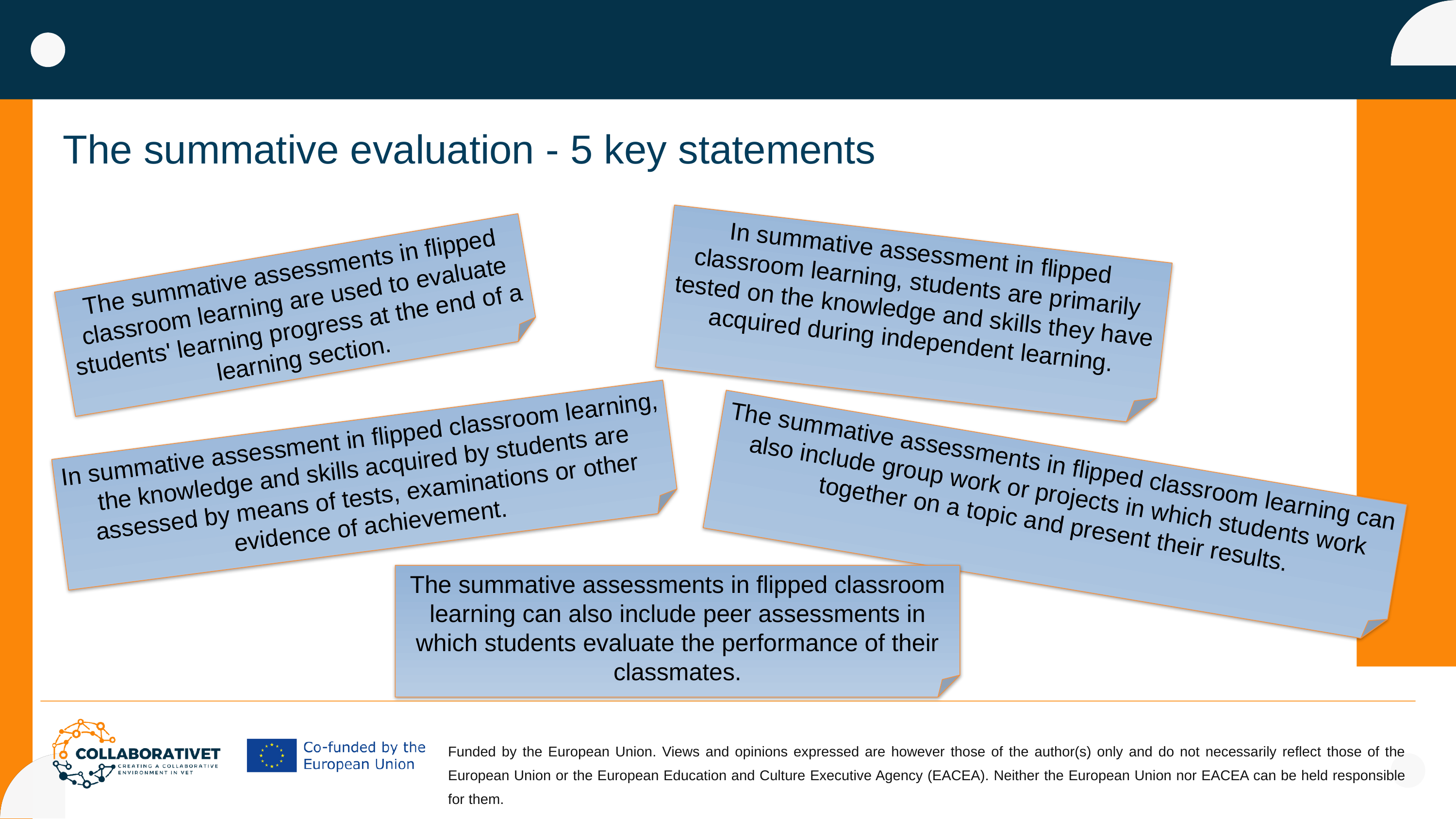

The summative evaluation - 5 key statements
In summative assessment in flipped classroom learning, students are primarily tested on the knowledge and skills they have acquired during independent learning.
The summative assessments in flipped classroom learning are used to evaluate students' learning progress at the end of a learning section.
In summative assessment in flipped classroom learning, the knowledge and skills acquired by students are assessed by means of tests, examinations or other evidence of achievement.
The summative assessments in flipped classroom learning can also include group work or projects in which students work together on a topic and present their results.
The summative assessments in flipped classroom learning can also include peer assessments in which students evaluate the performance of their classmates.

Funded by the European Union. Views and opinions expressed are however those of the author(s) only and do not necessarily reflect those of the European Union or the European Education and Culture Executive Agency (EACEA). Neither the European Union nor EACEA can be held responsible for them.